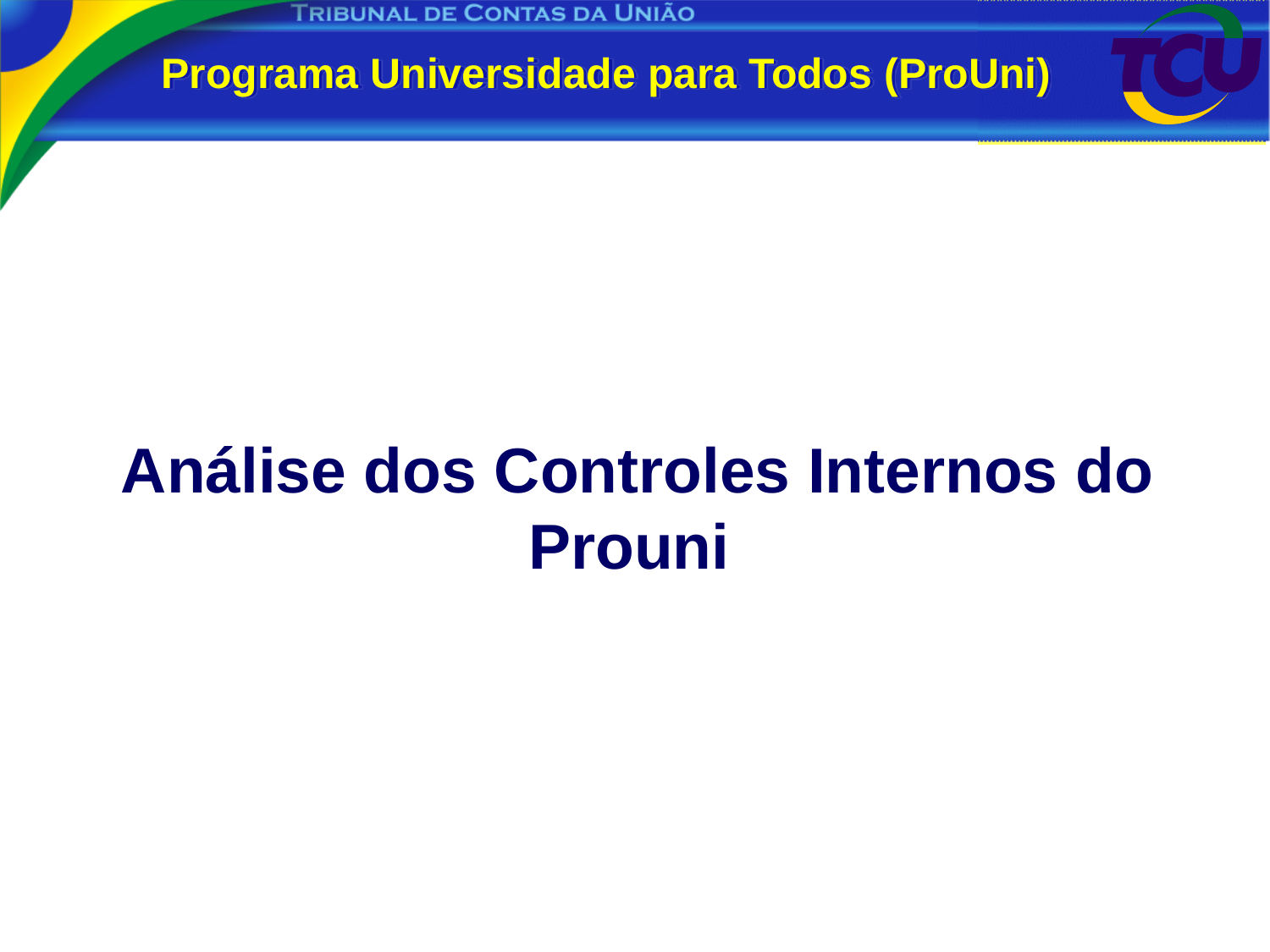

Programa Universidade para Todos (ProUni)
 Análise dos Controles Internos do Prouni